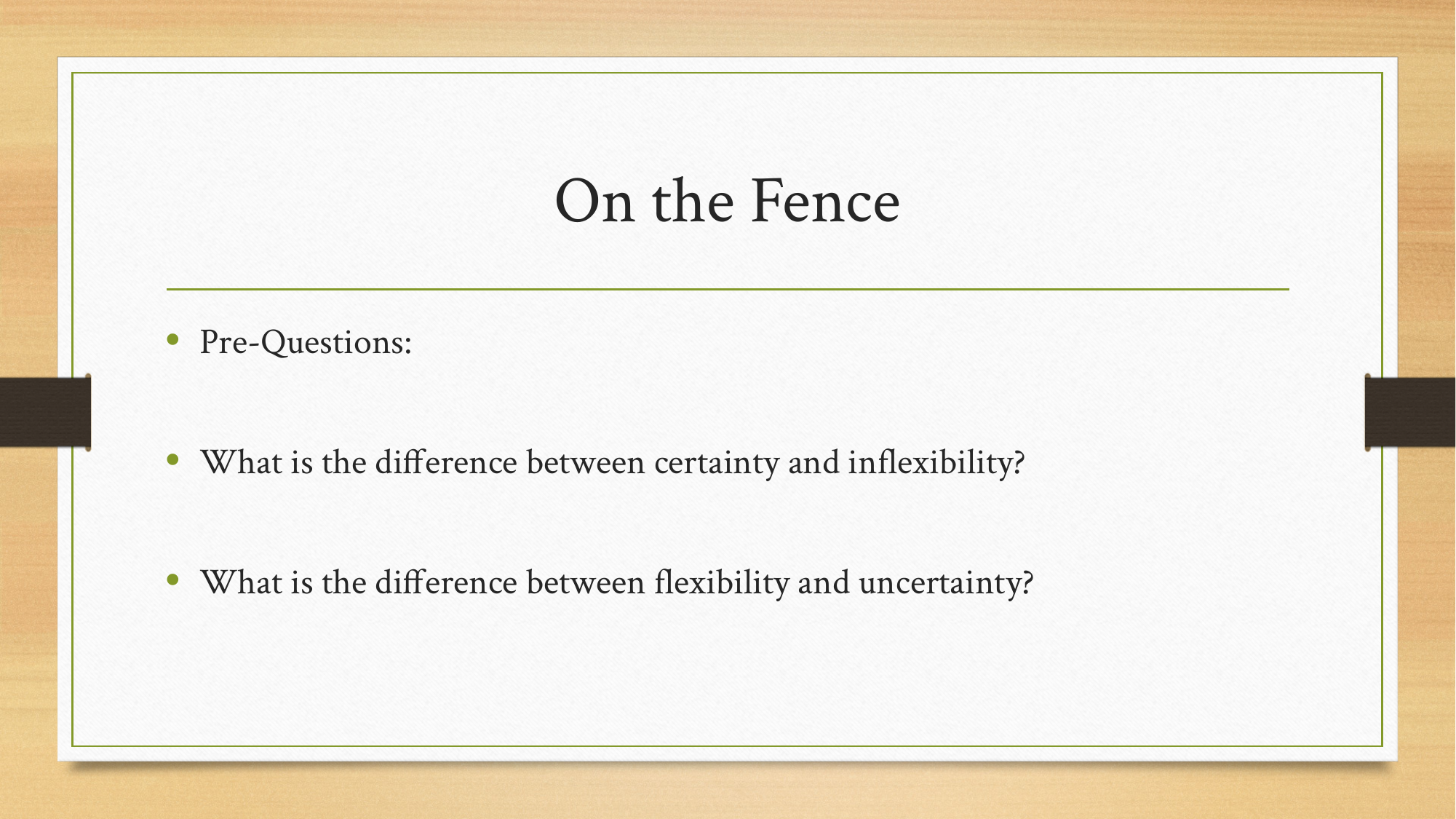

# On the Fence
Pre-Questions:

What is the difference between certainty and inflexibility?

What is the difference between flexibility and uncertainty?